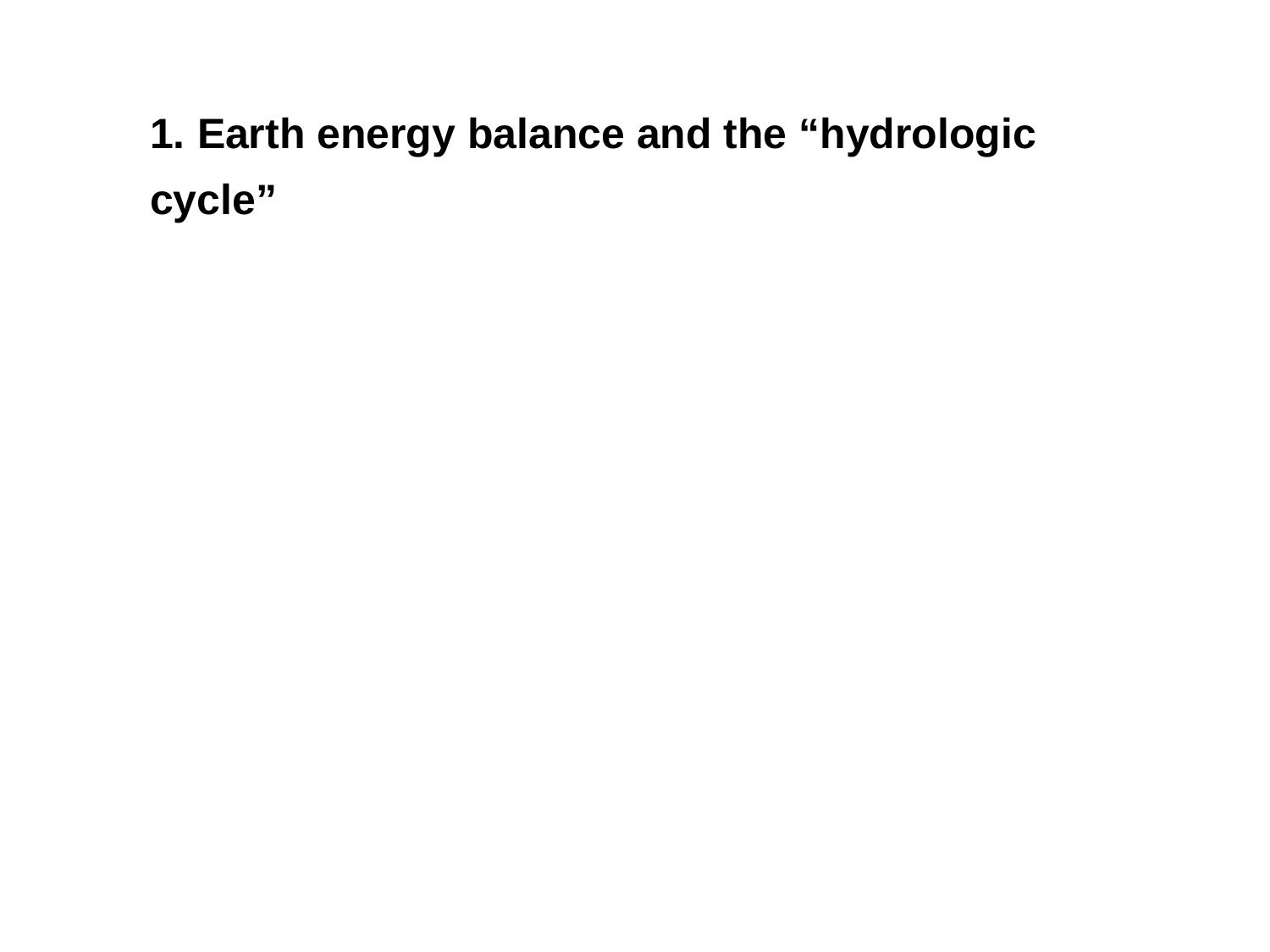

1. Earth energy balance and the “hydrologic cycle”